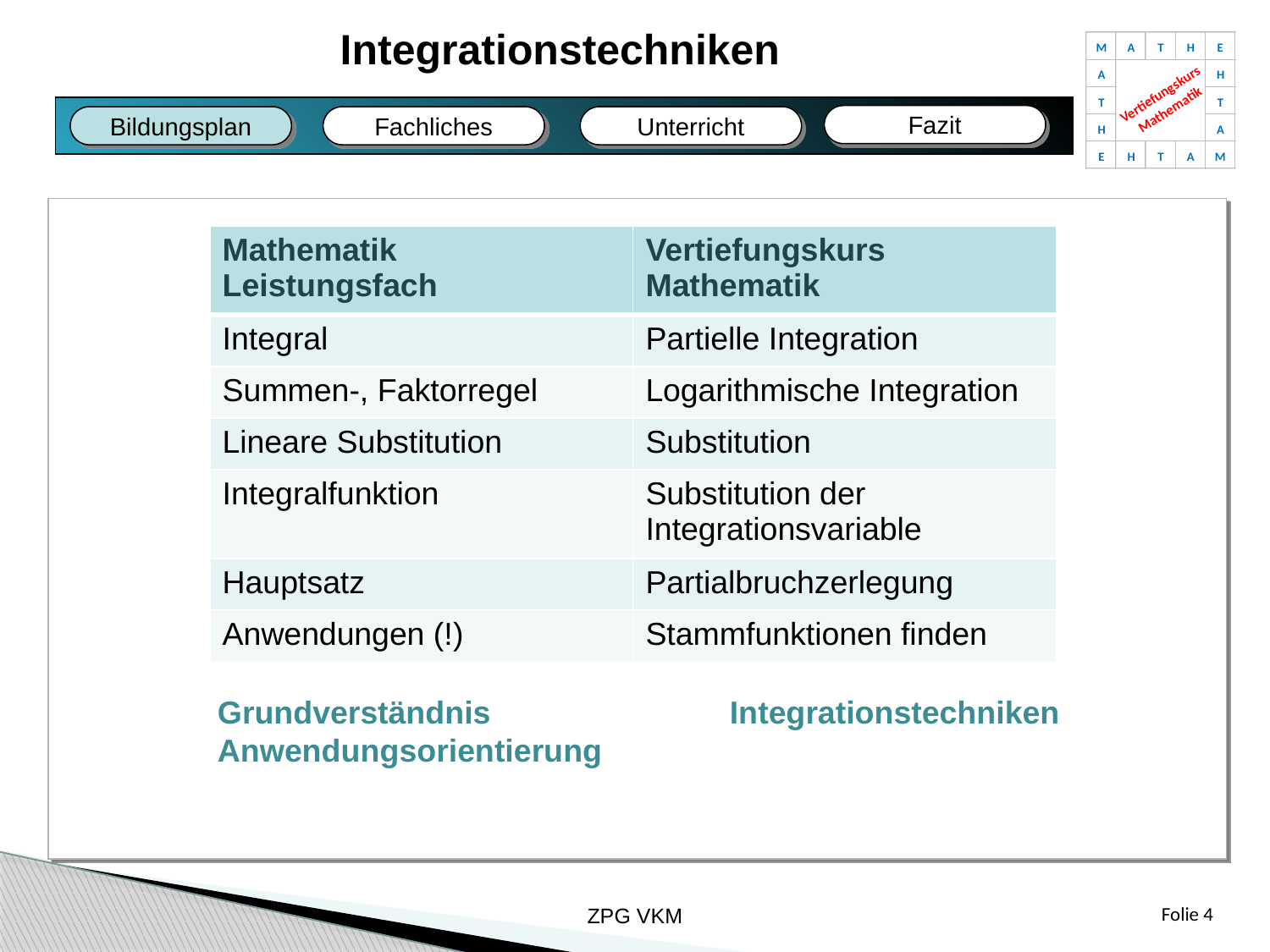

Integrationstechniken

M
A
T
H
E

A
H
Vertiefungskurs
Mathematik

T
T

H
A

E
H
T
A
M

Fazit
Fachliches
Bildungsplan
Unterricht
Fazit
Bildungsplan
Fachliches
Unterricht

| Mathematik Leistungsfach | Vertiefungskurs Mathematik |
| --- | --- |
| Integral | Partielle Integration |
| Summen-, Faktorregel | Logarithmische Integration |
| Lineare Substitution | Substitution |
| Integralfunktion | Substitution der Integrationsvariable |
| Hauptsatz | Partialbruchzerlegung |
| Anwendungen (!) | Stammfunktionen finden |
Integrationstechniken

Grundverständnis
Anwendungsorientierung

ZPG VKM
Folie 4